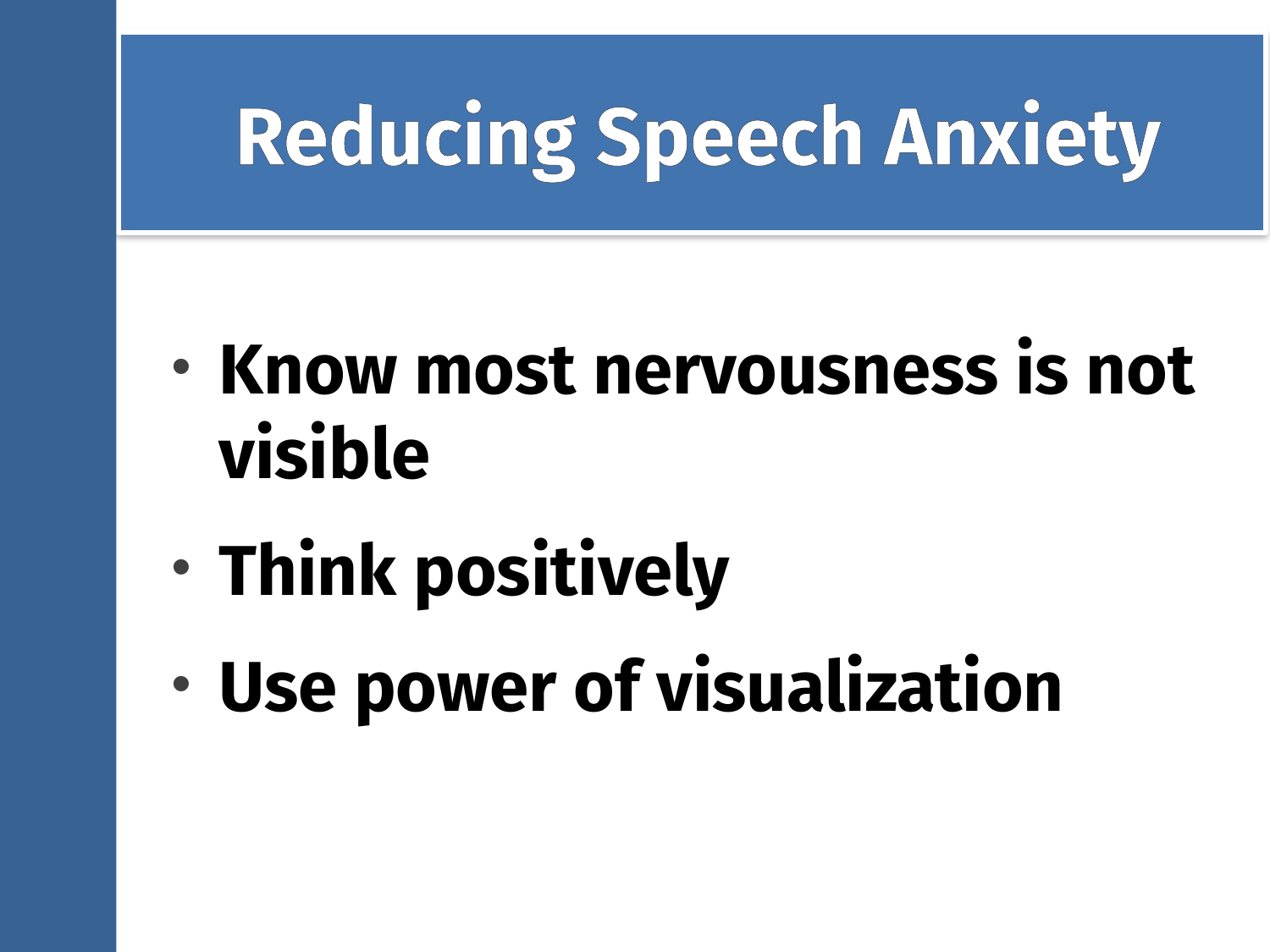

# Reducing Speech Anxiety
Know most nervousness is not visible
Think positively
Use power of visualization